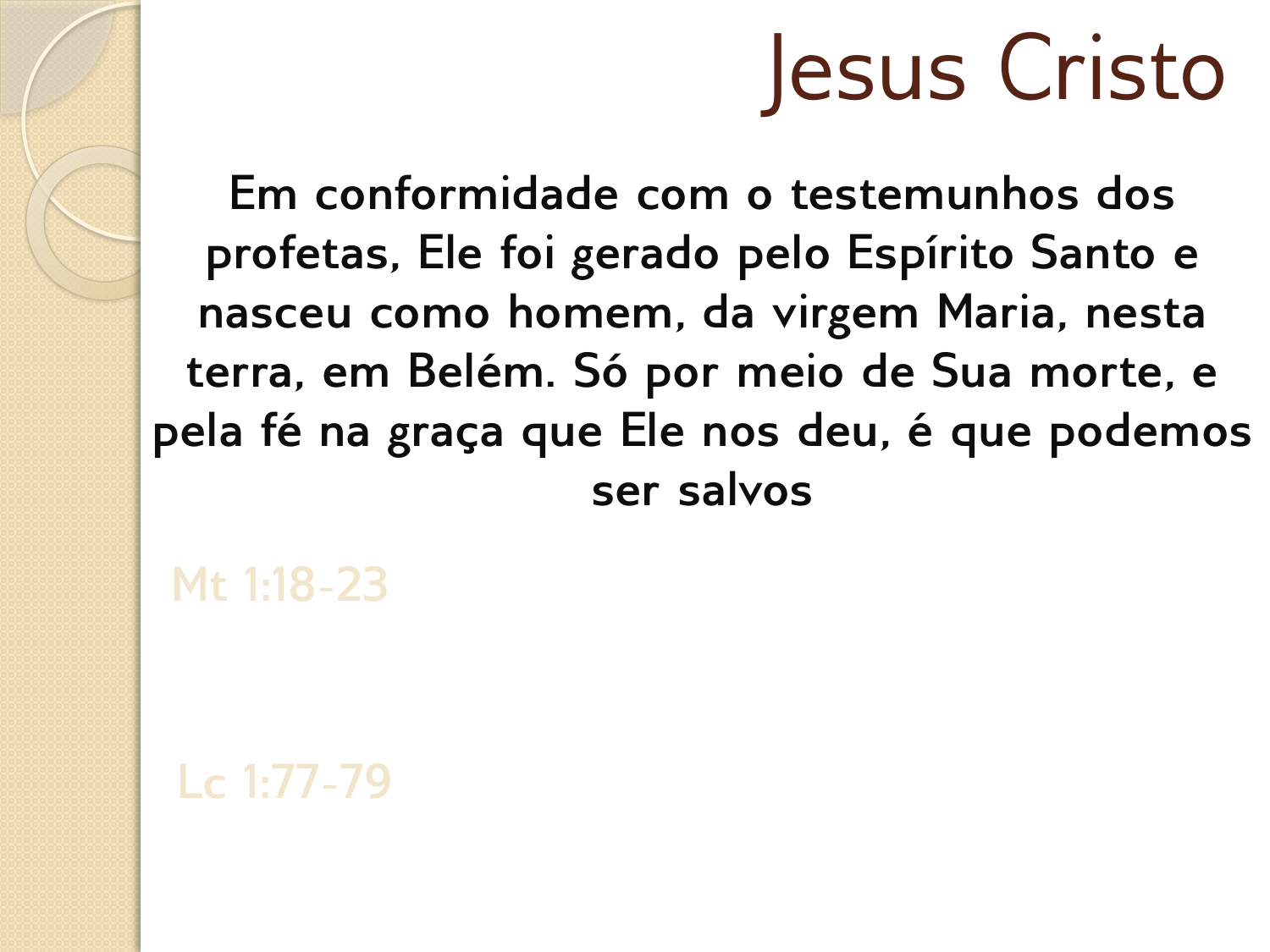

# Jesus Cristo
Em conformidade com o testemunhos dos profetas, Ele foi gerado pelo Espírito Santo e nasceu como homem, da virgem Maria, nesta terra, em Belém. Só por meio de Sua morte, e pela fé na graça que Ele nos deu, é que podemos ser salvos
Mt 1:18-23
Lc 1:77-79